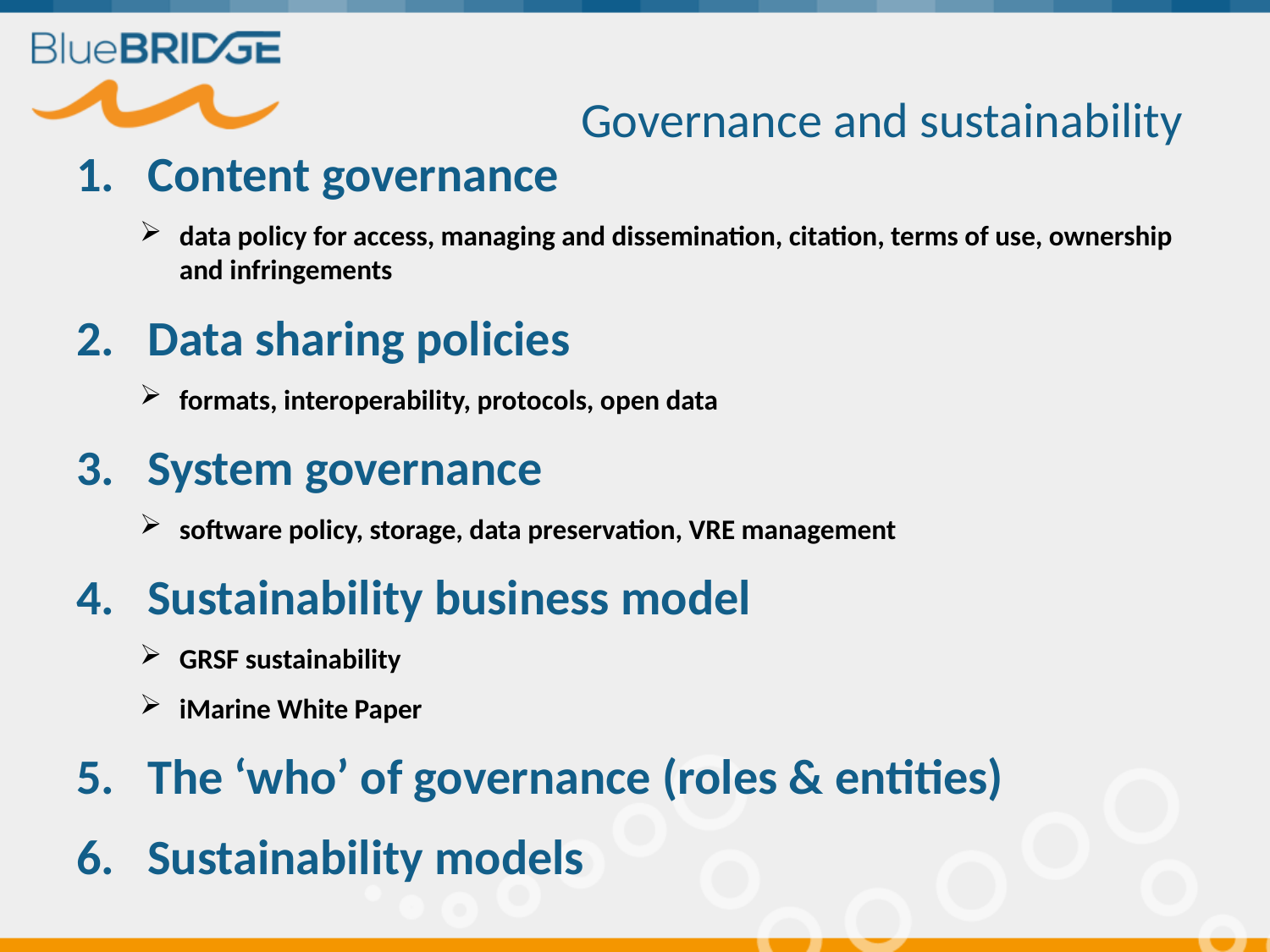

# Governance and sustainability
Content governance
data policy for access, managing and dissemination, citation, terms of use, ownership and infringements
Data sharing policies
formats, interoperability, protocols, open data
System governance
software policy, storage, data preservation, VRE management
Sustainability business model
GRSF sustainability
iMarine White Paper
The ‘who’ of governance (roles & entities)
Sustainability models